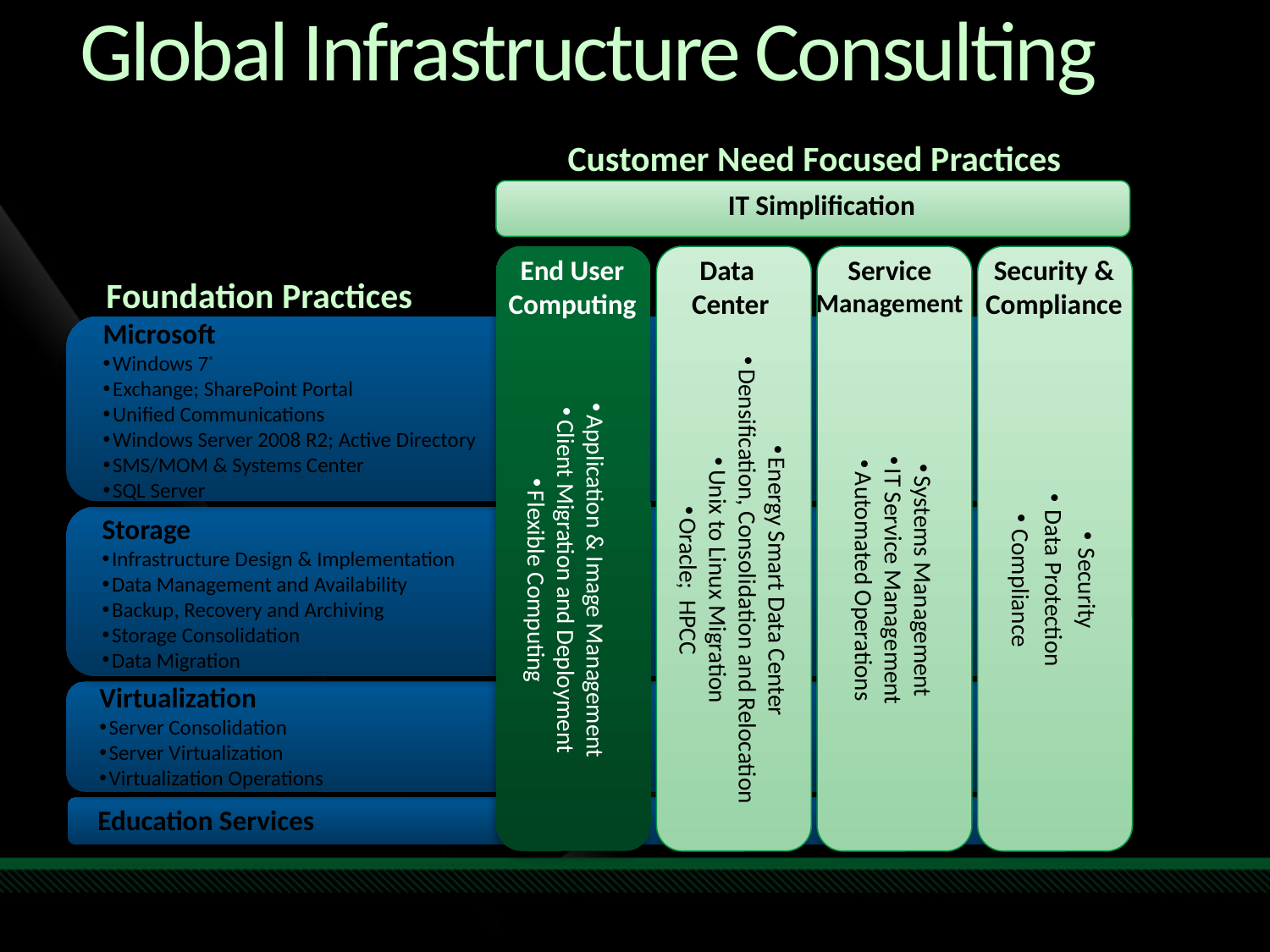

Global Infrastructure Consulting
Customer Need Focused Practices
IT Simplification

End User Computing
Data
Center
Security & Compliance
Service Management
Application & Image Management
Client Migration and Deployment
Flexible Computing
Energy Smart Data Center
Densification, Consolidation and Relocation
Unix to Linux Migration
Oracle;  HPCC
Systems Management
IT Service Management
Automated Operations
Security
Data Protection
Compliance
Foundation Practices

Microsoft
Windows 7®
Exchange; SharePoint Portal
Unified Communications
Windows Server 2008 R2; Active Directory
SMS/MOM & Systems Center
SQL Server

Storage
Infrastructure Design & Implementation
Data Management and Availability
Backup, Recovery and Archiving
Storage Consolidation
Data Migration
Virtualization
Server Consolidation
Server Virtualization
Virtualization Operations
Education Services